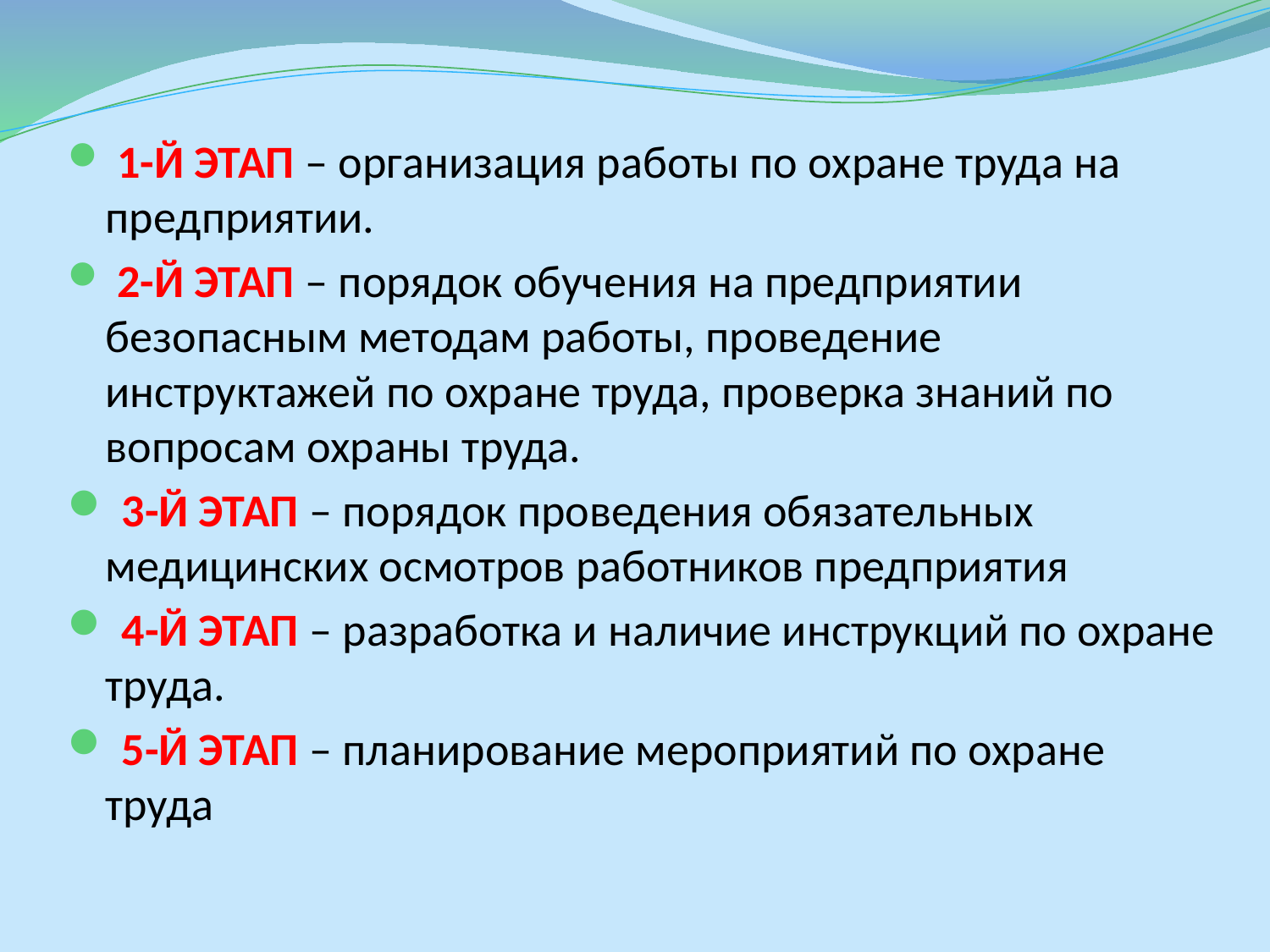

1-Й ЭТАП – организация работы по охране труда на предприятии.
 2-Й ЭТАП – порядок обучения на предприятии безопасным методам работы, проведение инструктажей по охране труда, проверка знаний по вопросам охраны труда.
 3-Й ЭТАП – порядок проведения обязательных медицинских осмотров работников предприятия
 4-Й ЭТАП – разработка и наличие инструкций по охране труда.
 5-Й ЭТАП – планирование мероприятий по охране труда